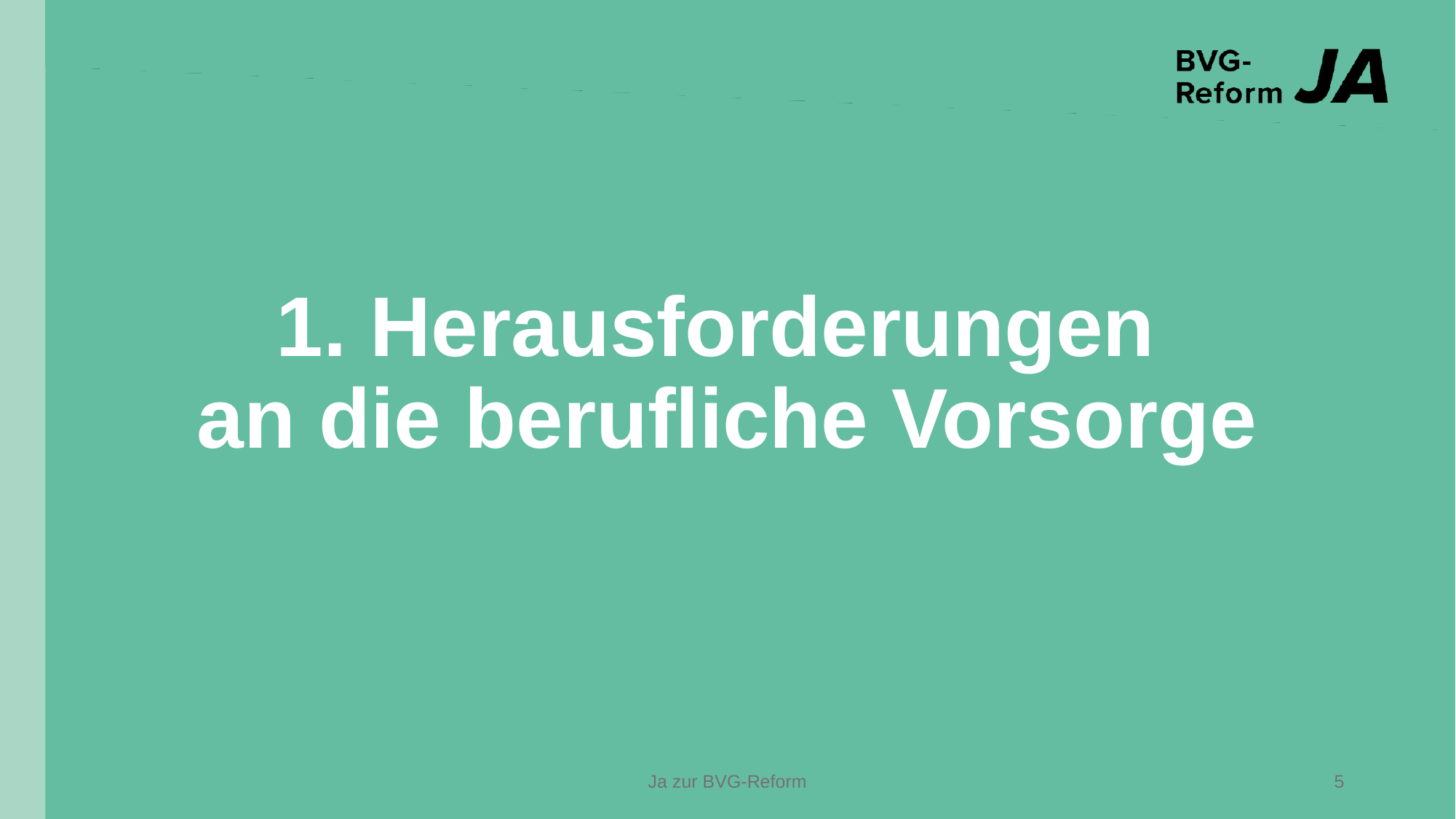

# 1. Herausforderungen an die berufliche Vorsorge
Ja zur BVG-Reform
5